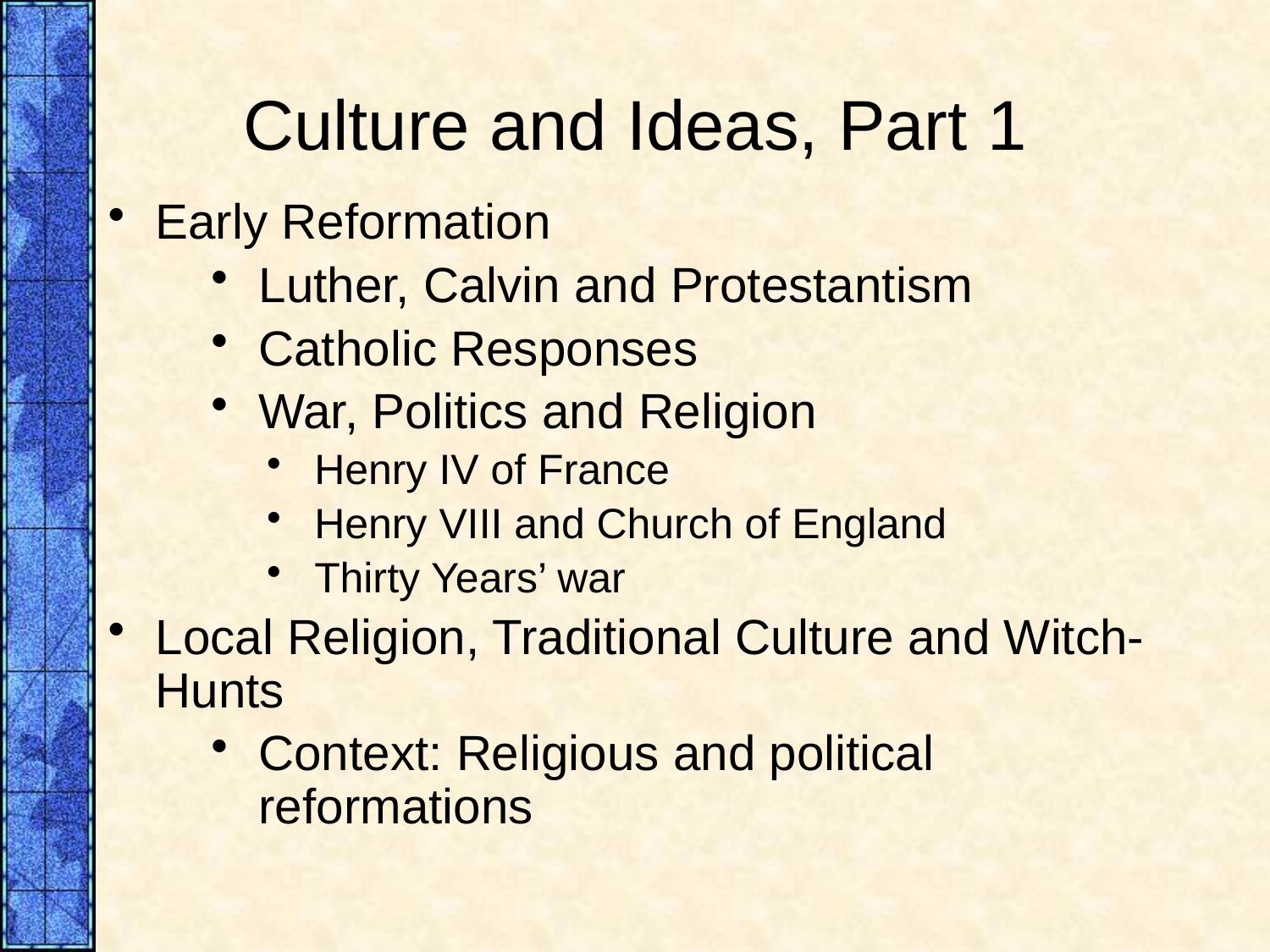

# Culture and Ideas, Part 1
Early Reformation
Luther, Calvin and Protestantism
Catholic Responses
War, Politics and Religion
Henry IV of France
Henry VIII and Church of England
Thirty Years’ war
Local Religion, Traditional Culture and Witch-Hunts
Context: Religious and political reformations